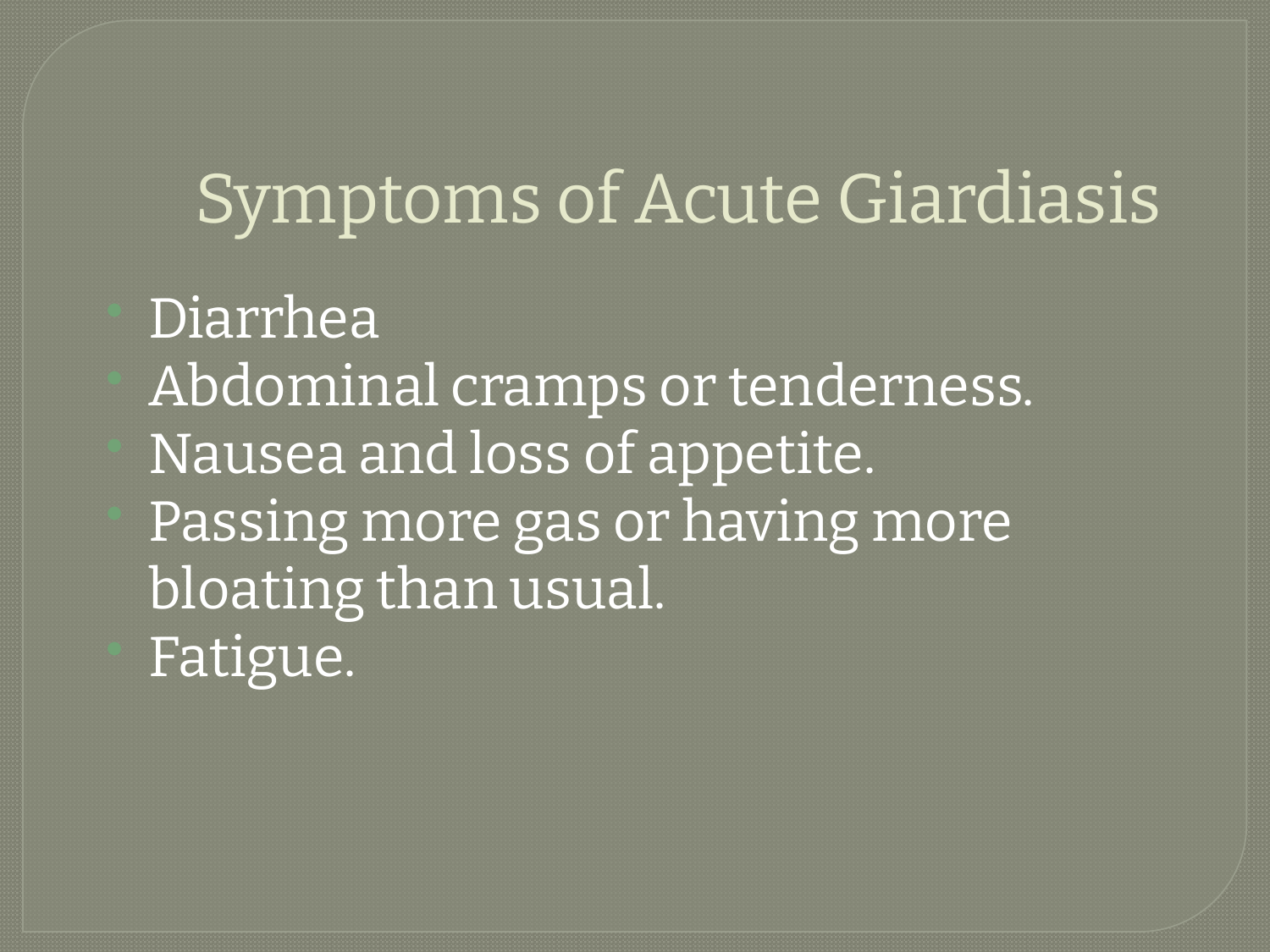

# Symptoms of Acute Giardiasis
Diarrhea
Abdominal cramps or tenderness.
Nausea and loss of appetite.
Passing more gas or having more bloating than usual.
Fatigue.